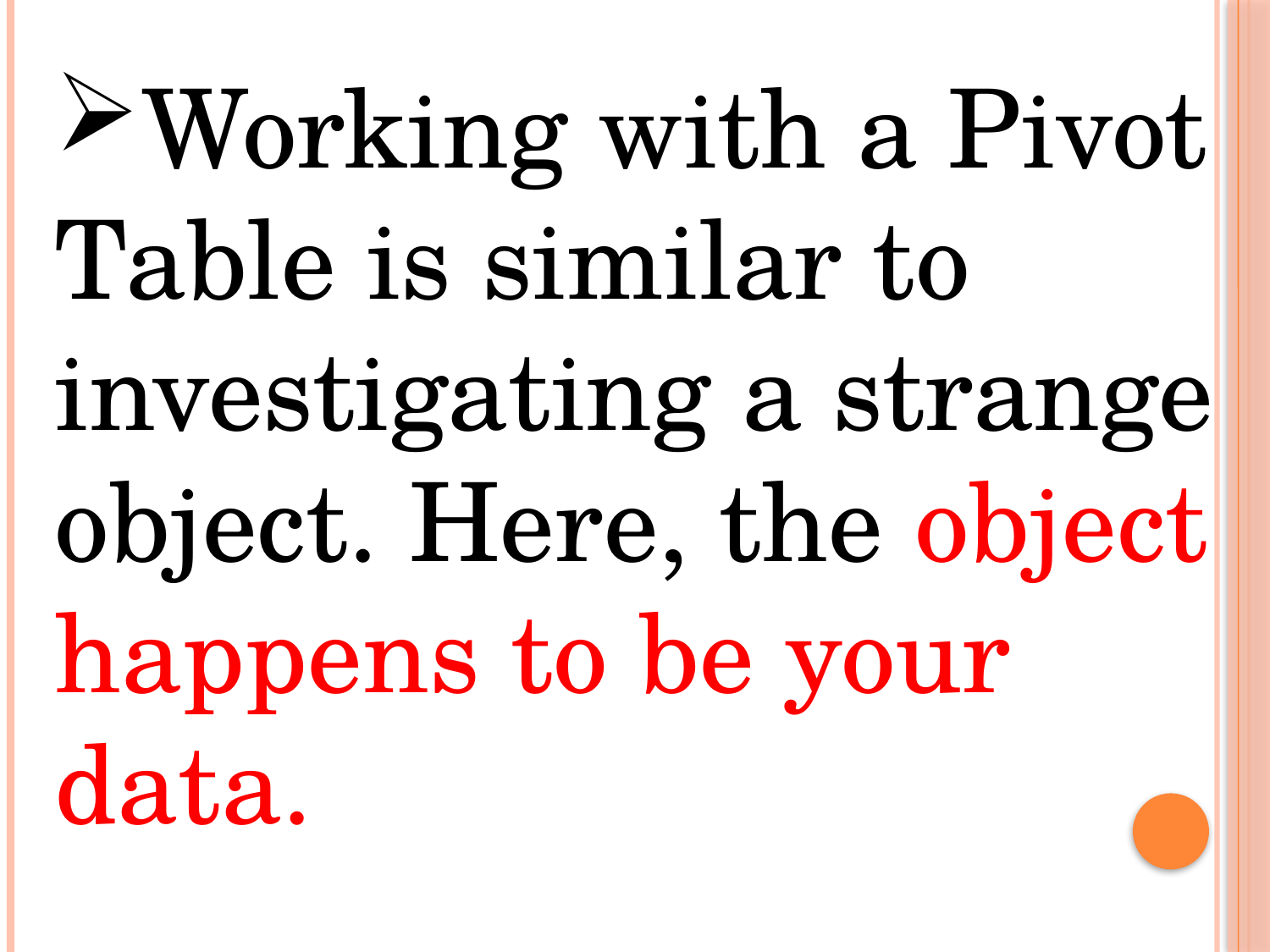

Working with a Pivot Table is similar to investigating a strange object. Here, the object happens to be your data.